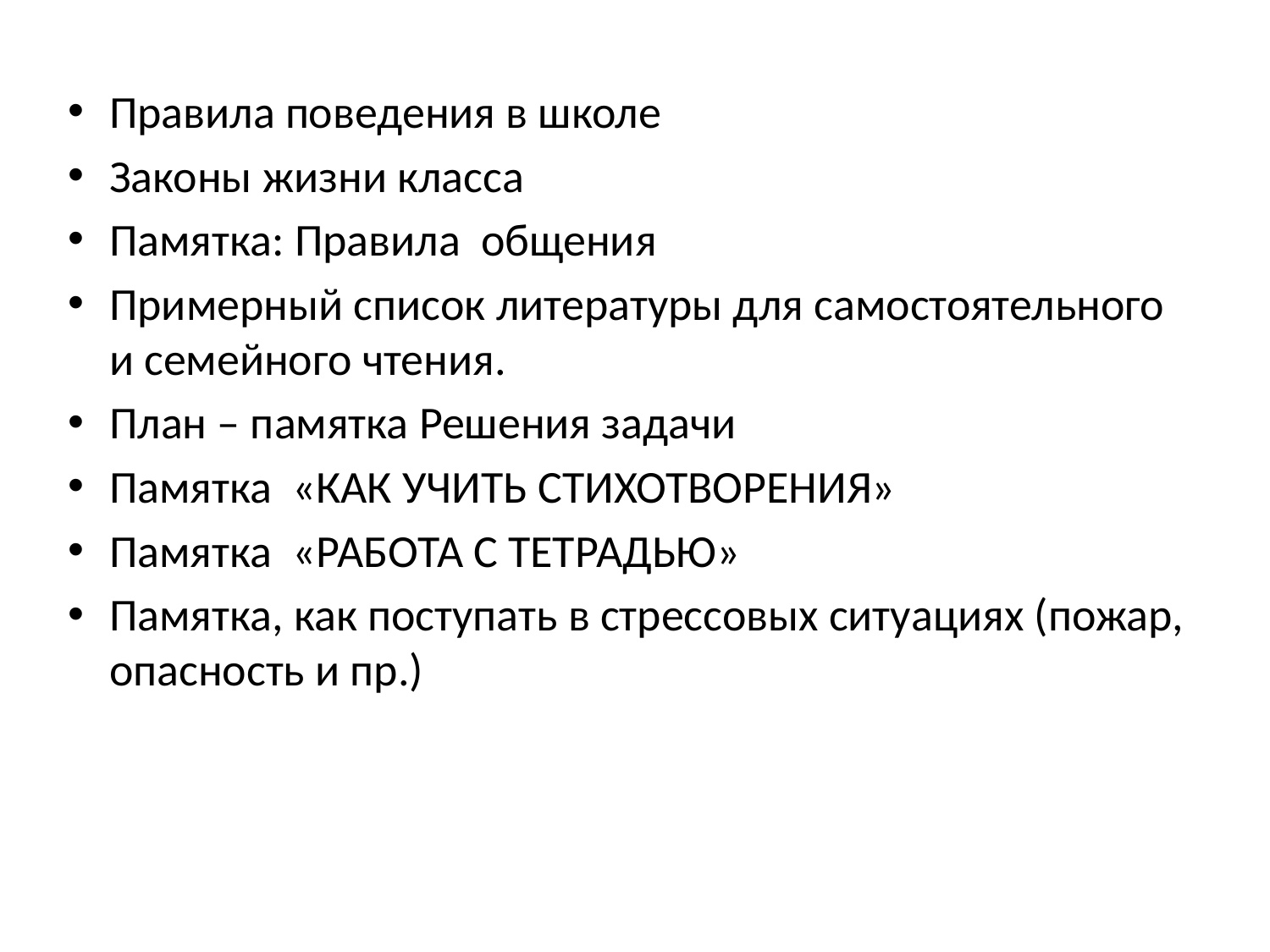

Правила поведения в школе
Законы жизни класса
Памятка: Правила  общения
Примерный список литературы для самостоятельного и семейного чтения.
План – памятка Решения задачи
Памятка  «КАК УЧИТЬ СТИХОТВОРЕНИЯ»
Памятка  «РАБОТА С ТЕТРАДЬЮ»
Памятка, как поступать в стрессовых ситуациях (пожар, опасность и пр.)